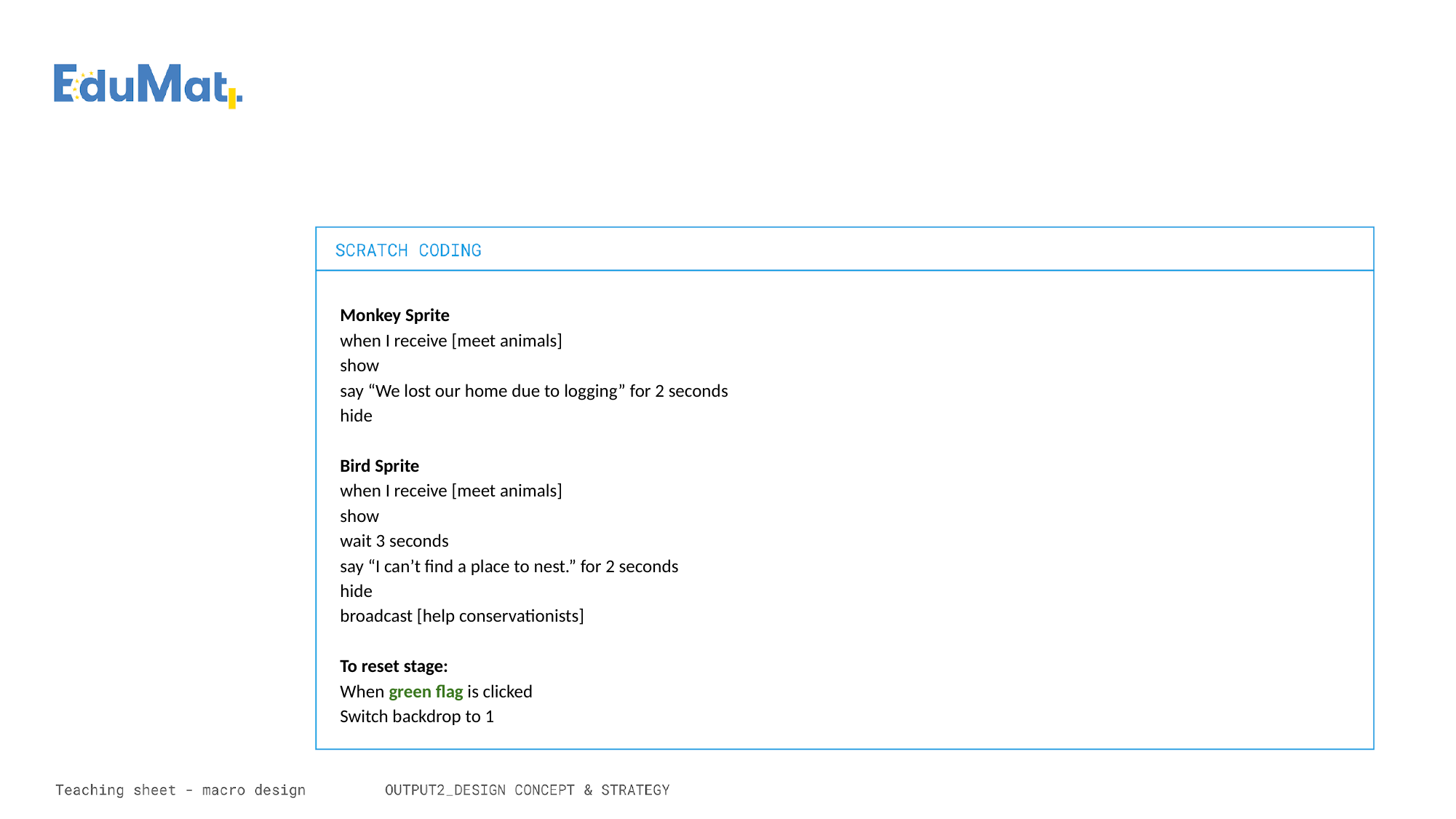

Monkey Sprite
when I receive [meet animals]
show
say “We lost our home due to logging” for 2 seconds
hide

Bird Sprite
when I receive [meet animals]
show
wait 3 seconds
say “I can’t find a place to nest.” for 2 seconds
hide
broadcast [help conservationists]

To reset stage:
When green flag is clicked
Switch backdrop to 1